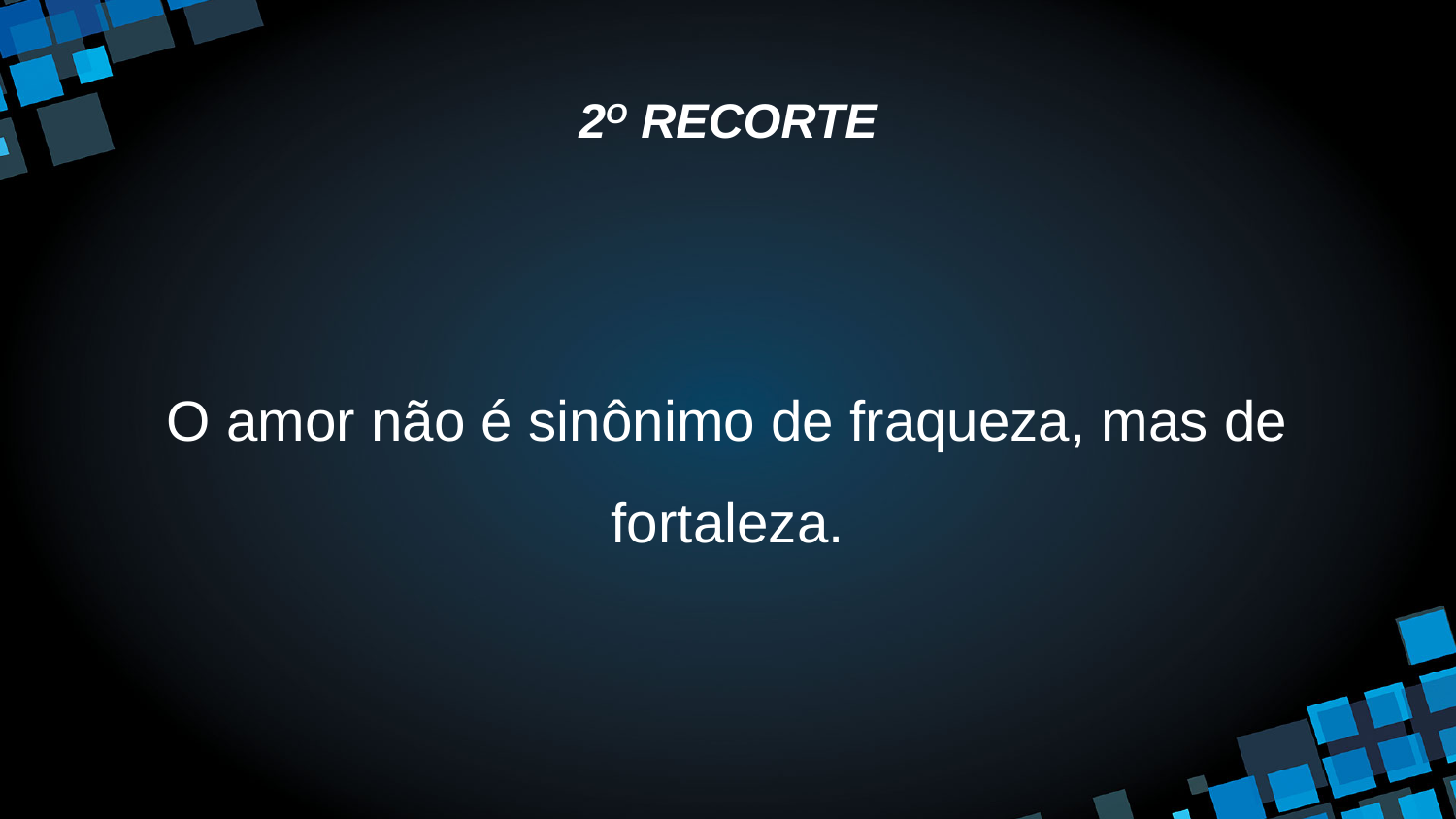

# 2O RECORTE

O amor não é sinônimo de fraqueza, mas de fortaleza.